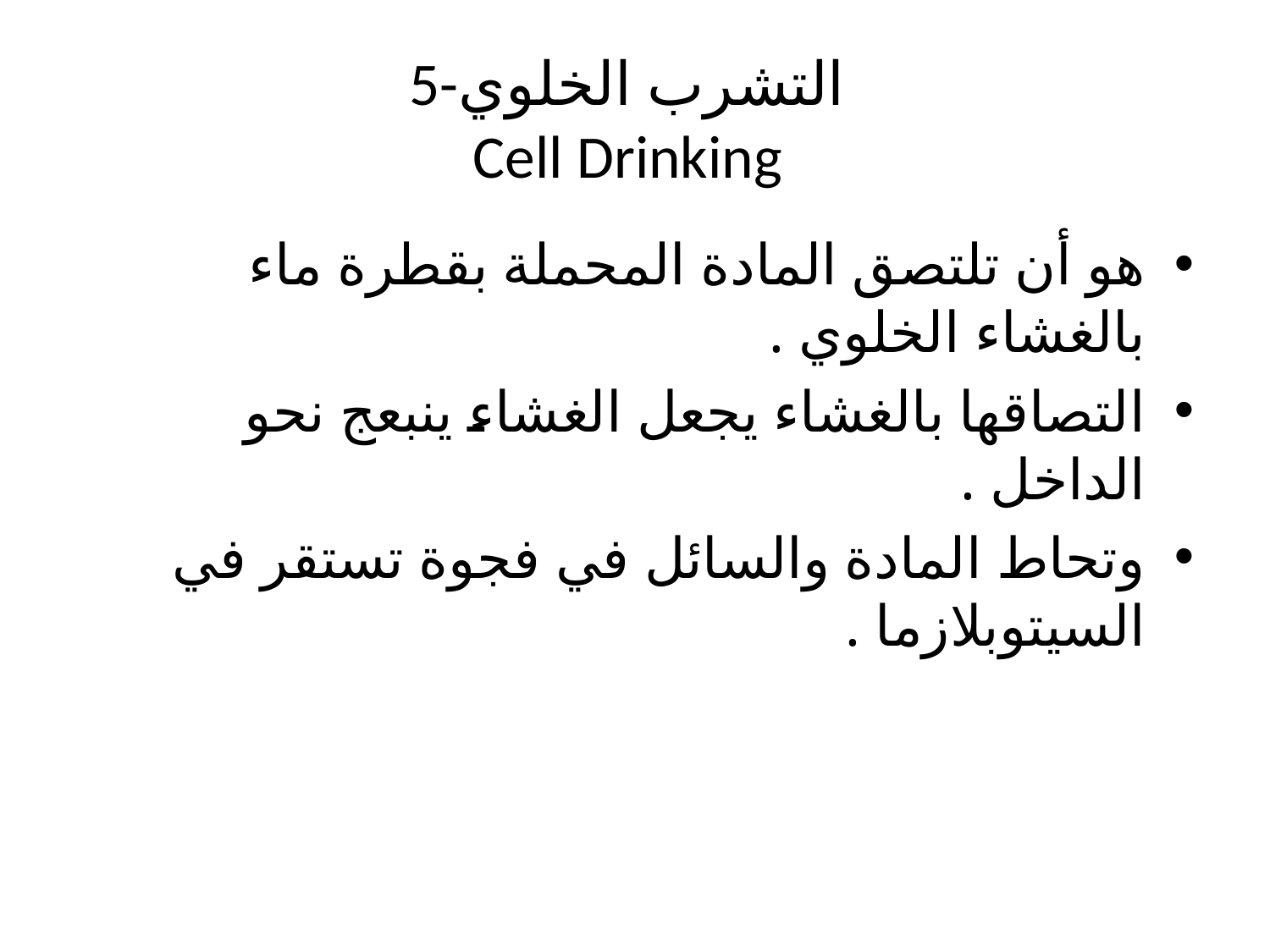

# 5-التشرب الخلوي Cell Drinking
هو أن تلتصق المادة المحملة بقطرة ماء بالغشاء الخلوي .
التصاقها بالغشاء يجعل الغشاء ينبعج نحو الداخل .
وتحاط المادة والسائل في فجوة تستقر في السيتوبلازما .